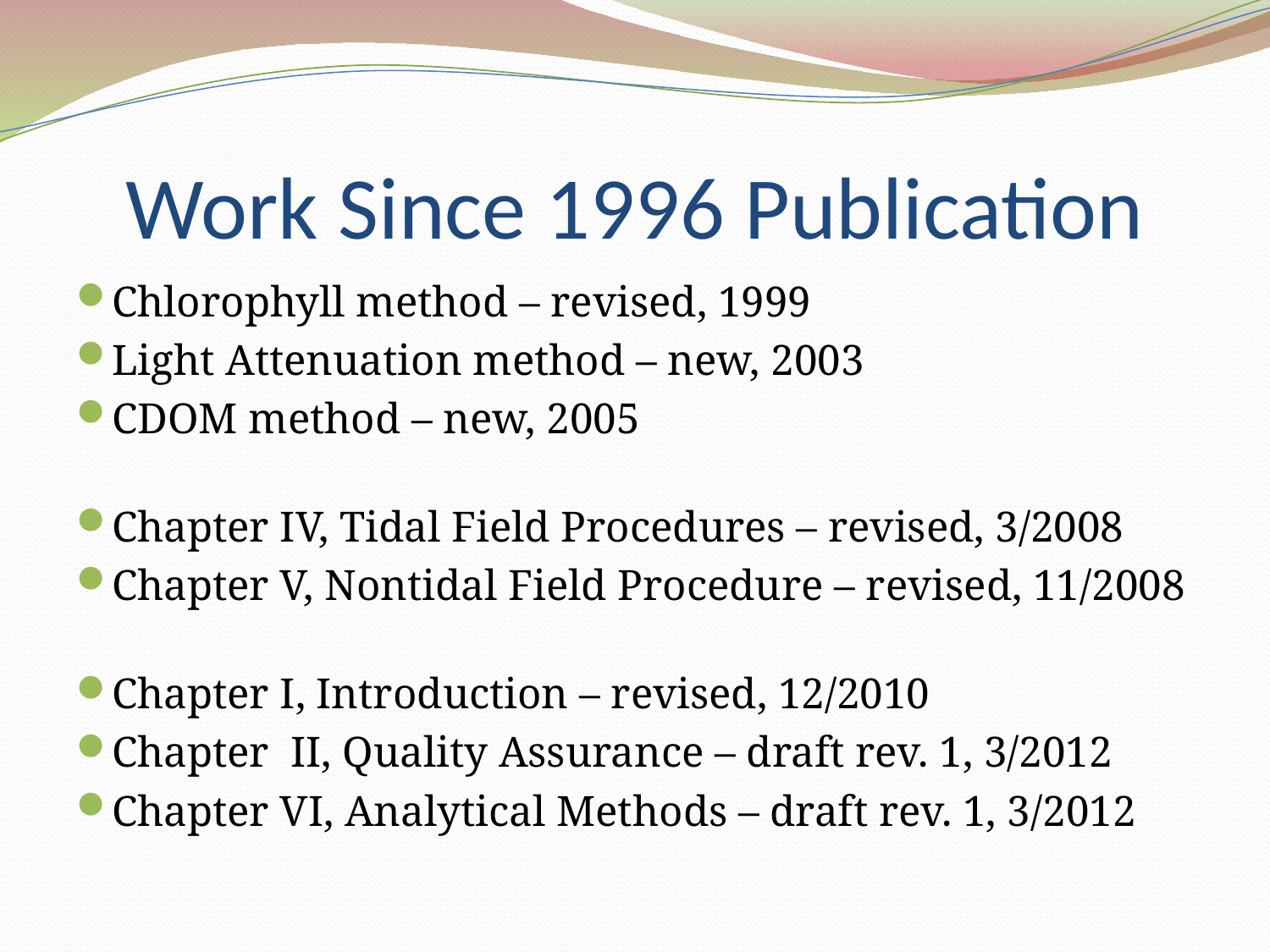

# Work Since 1996 Publication
Chlorophyll method – revised, 1999
Light Attenuation method – new, 2003
CDOM method – new, 2005
Chapter IV, Tidal Field Procedures – revised, 3/2008
Chapter V, Nontidal Field Procedure – revised, 11/2008
Chapter I, Introduction – revised, 12/2010
Chapter  II, Quality Assurance – draft rev. 1, 3/2012
Chapter VI, Analytical Methods – draft rev. 1, 3/2012